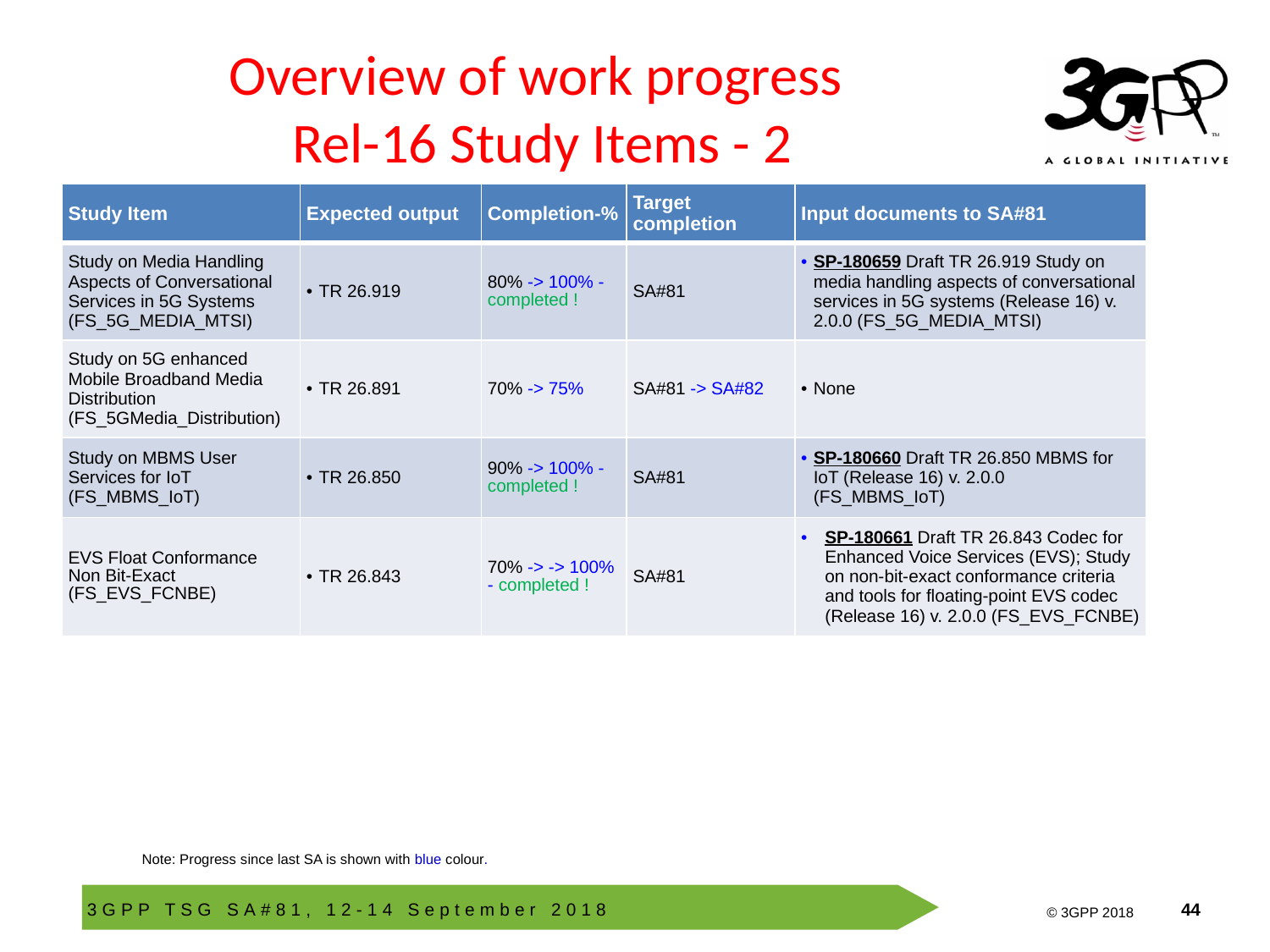

# Overview of work progress Rel-16 Study Items - 2
| Study Item | Expected output | Completion-% | Target completion | Input documents to SA#81 |
| --- | --- | --- | --- | --- |
| Study on Media Handling Aspects of Conversational Services in 5G Systems (FS\_5G\_MEDIA\_MTSI) | TR 26.919 | 80% -> 100% - completed ! | SA#81 | SP-180659 Draft TR 26.919 Study on media handling aspects of conversational services in 5G systems (Release 16) v. 2.0.0 (FS\_5G\_MEDIA\_MTSI) |
| Study on 5G enhanced Mobile Broadband Media Distribution (FS\_5GMedia\_Distribution) | TR 26.891 | 70% -> 75% | SA#81 -> SA#82 | None |
| Study on MBMS User Services for IoT (FS\_MBMS\_IoT) | TR 26.850 | 90% -> 100% - completed ! | SA#81 | SP-180660 Draft TR 26.850 MBMS for IoT (Release 16) v. 2.0.0 (FS\_MBMS\_IoT) |
| EVS Float Conformance Non Bit-Exact (FS\_EVS\_FCNBE) | TR 26.843 | 70% -> -> 100% - completed ! | SA#81 | SP-180661 Draft TR 26.843 Codec for Enhanced Voice Services (EVS); Study on non-bit-exact conformance criteria and tools for floating-point EVS codec (Release 16) v. 2.0.0 (FS\_EVS\_FCNBE) |

Note: Progress since last SA is shown with blue colour.